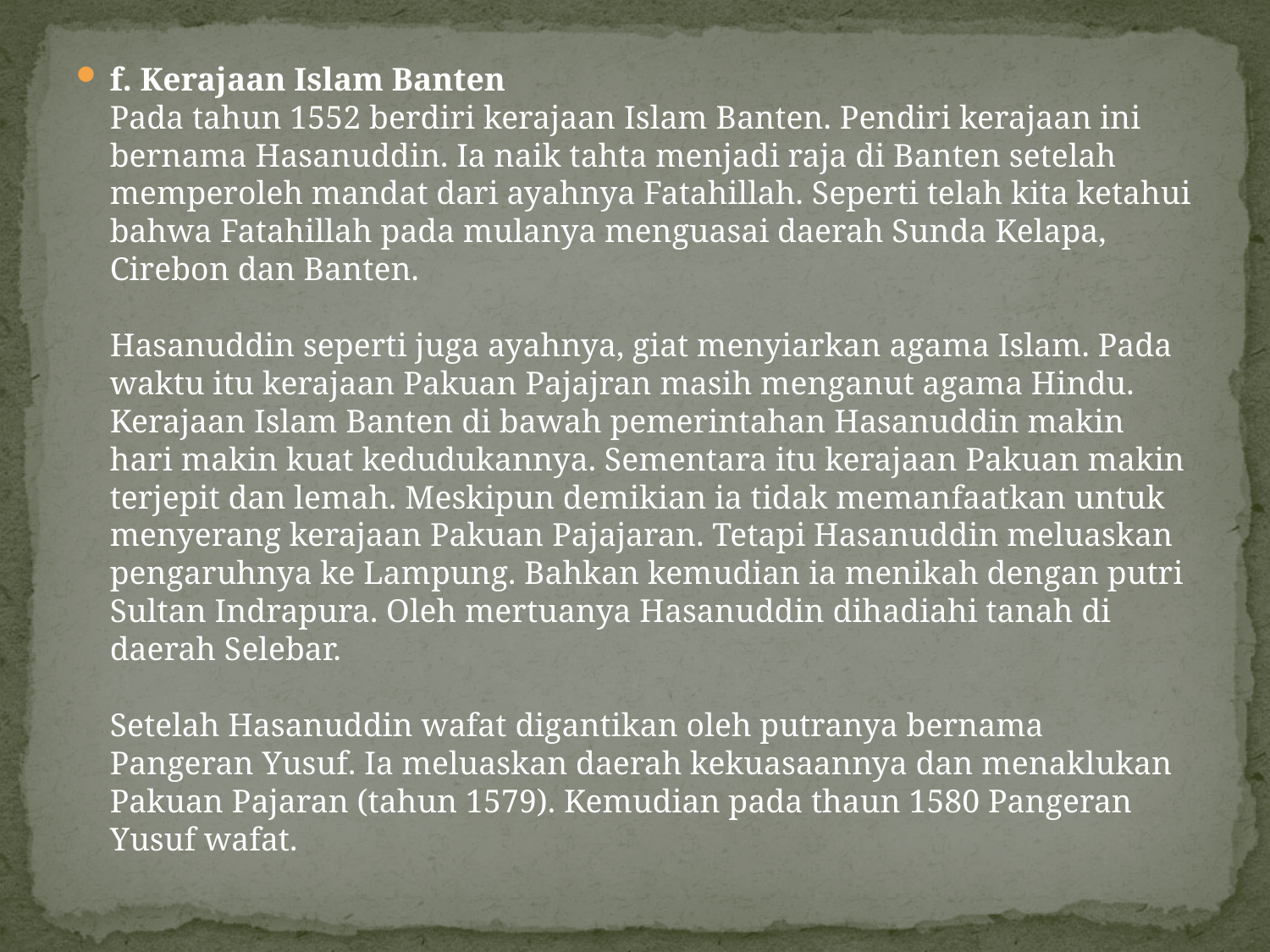

f. Kerajaan Islam Banten
Pada tahun 1552 berdiri kerajaan Islam Banten. Pendiri kerajaan ini bernama Hasanuddin. Ia naik tahta menjadi raja di Banten setelah memperoleh mandat dari ayahnya Fatahillah. Seperti telah kita ketahui bahwa Fatahillah pada mulanya menguasai daerah Sunda Kelapa, Cirebon dan Banten.
Hasanuddin seperti juga ayahnya, giat menyiarkan agama Islam. Pada waktu itu kerajaan Pakuan Pajajran masih menganut agama Hindu. Kerajaan Islam Banten di bawah pemerintahan Hasanuddin makin hari makin kuat kedudukannya. Sementara itu kerajaan Pakuan makin terjepit dan lemah. Meskipun demikian ia tidak memanfaatkan untuk menyerang kerajaan Pakuan Pajajaran. Tetapi Hasanuddin meluaskan pengaruhnya ke Lampung. Bahkan kemudian ia menikah dengan putri Sultan Indrapura. Oleh mertuanya Hasanuddin dihadiahi tanah di daerah Selebar.
Setelah Hasanuddin wafat digantikan oleh putranya bernama Pangeran Yusuf. Ia meluaskan daerah kekuasaannya dan menaklukan Pakuan Pajaran (tahun 1579). Kemudian pada thaun 1580 Pangeran Yusuf wafat.